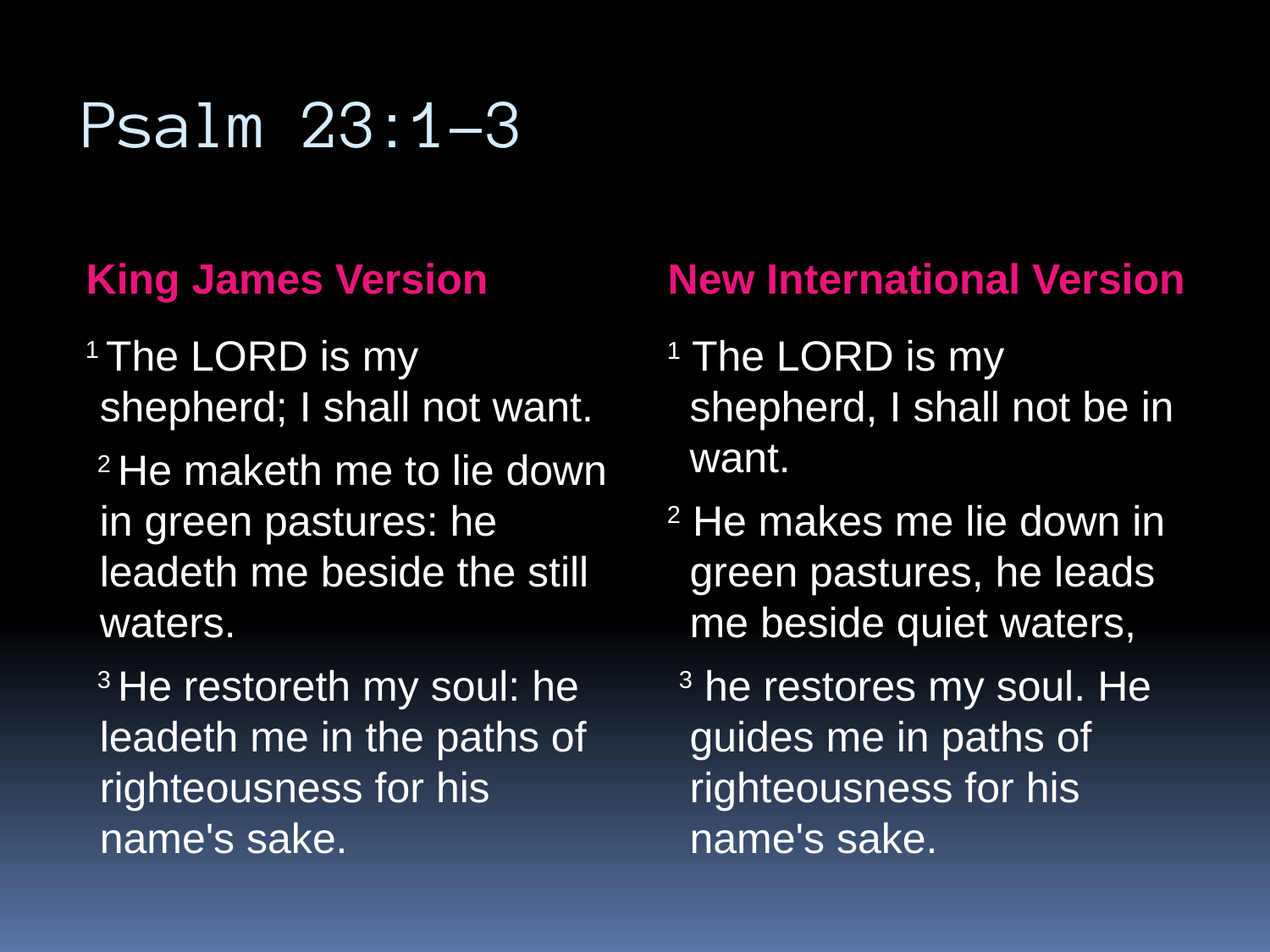

# Psalm 23:1-3
King James Version
New International Version
1 The LORD is my shepherd; I shall not want.
 2 He maketh me to lie down in green pastures: he leadeth me beside the still waters.
 3 He restoreth my soul: he leadeth me in the paths of righteousness for his name's sake.
1 The LORD is my shepherd, I shall not be in want.
2 He makes me lie down in green pastures, he leads me beside quiet waters,
 3 he restores my soul. He guides me in paths of righteousness for his name's sake.